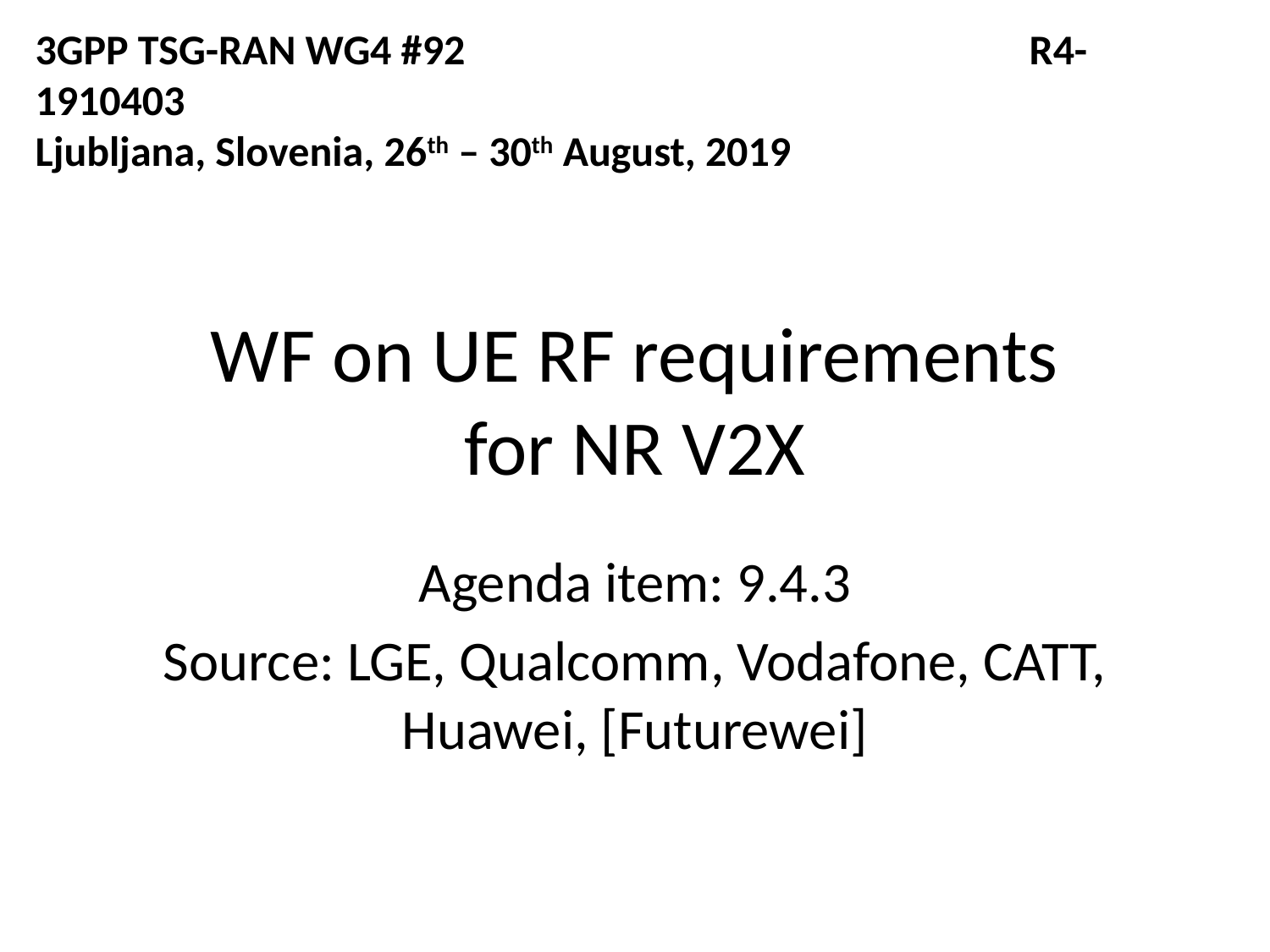

3GPP TSG-RAN WG4 #92	                                                   R4-1910403
Ljubljana, Slovenia, 26th – 30th August, 2019
# WF on UE RF requirements for NR V2X
Agenda item: 9.4.3
Source: LGE, Qualcomm, Vodafone, CATT, Huawei, [Futurewei]